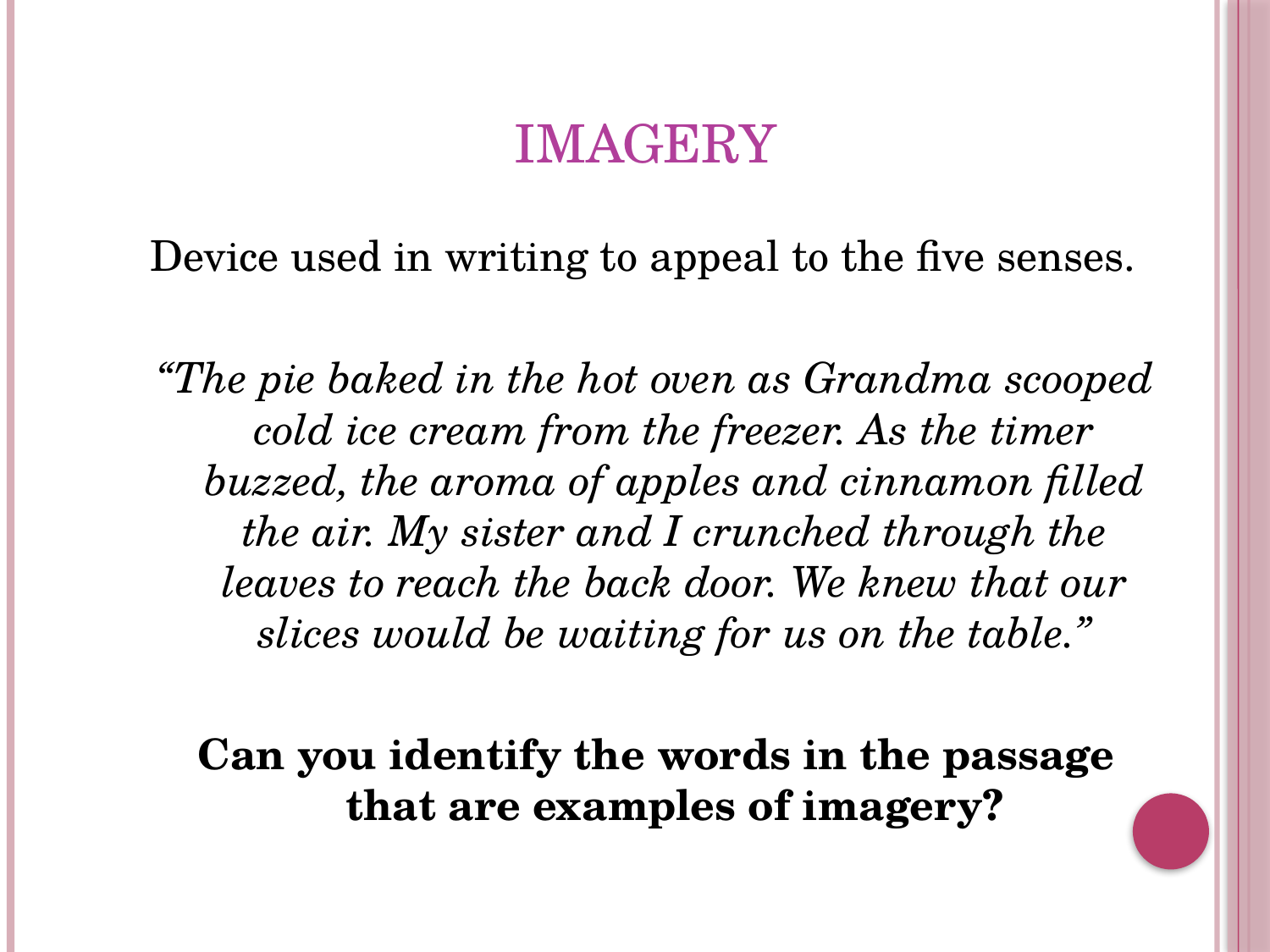

# IMAGERY
Device used in writing to appeal to the five senses.

“The pie baked in the hot oven as Grandma scooped cold ice cream from the freezer. As the timer buzzed, the aroma of apples and cinnamon filled the air. My sister and I crunched through the leaves to reach the back door. We knew that our slices would be waiting for us on the table.”

Can you identify the words in the passage that are examples of imagery?